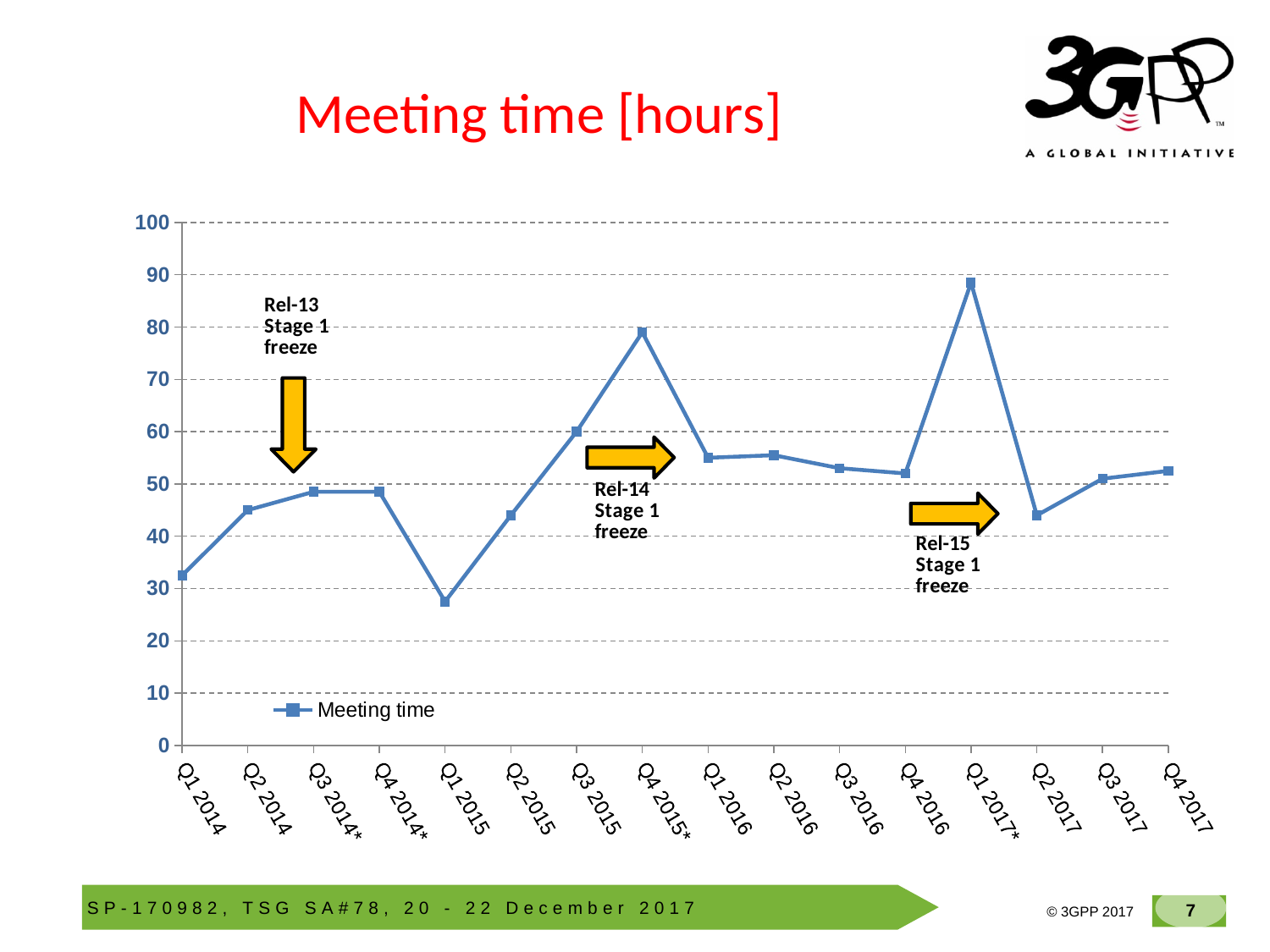

# Meeting time [hours]

### Chart

| Category | Meeting time |
|---|---|
| Q1 2014 | 32.5 |
| Q2 2014 | 45.0 |
| Q3 2014* | 48.5 |
| Q4 2014* | 48.5 |
| Q1 2015 | 27.5 |
| Q2 2015 | 44.0 |
| Q3 2015 | 60.0 |
| Q4 2015* | 79.0 |
| Q1 2016 | 55.0 |
| Q2 2016 | 55.5 |
| Q3 2016 | 53.0 |
| Q4 2016 | 52.0 |
| Q1 2017* | 88.5 |
| Q2 2017 | 44.0 |
| Q3 2017 | 51.0 |
| Q4 2017 | 52.5 |
* Includes more than one meeting